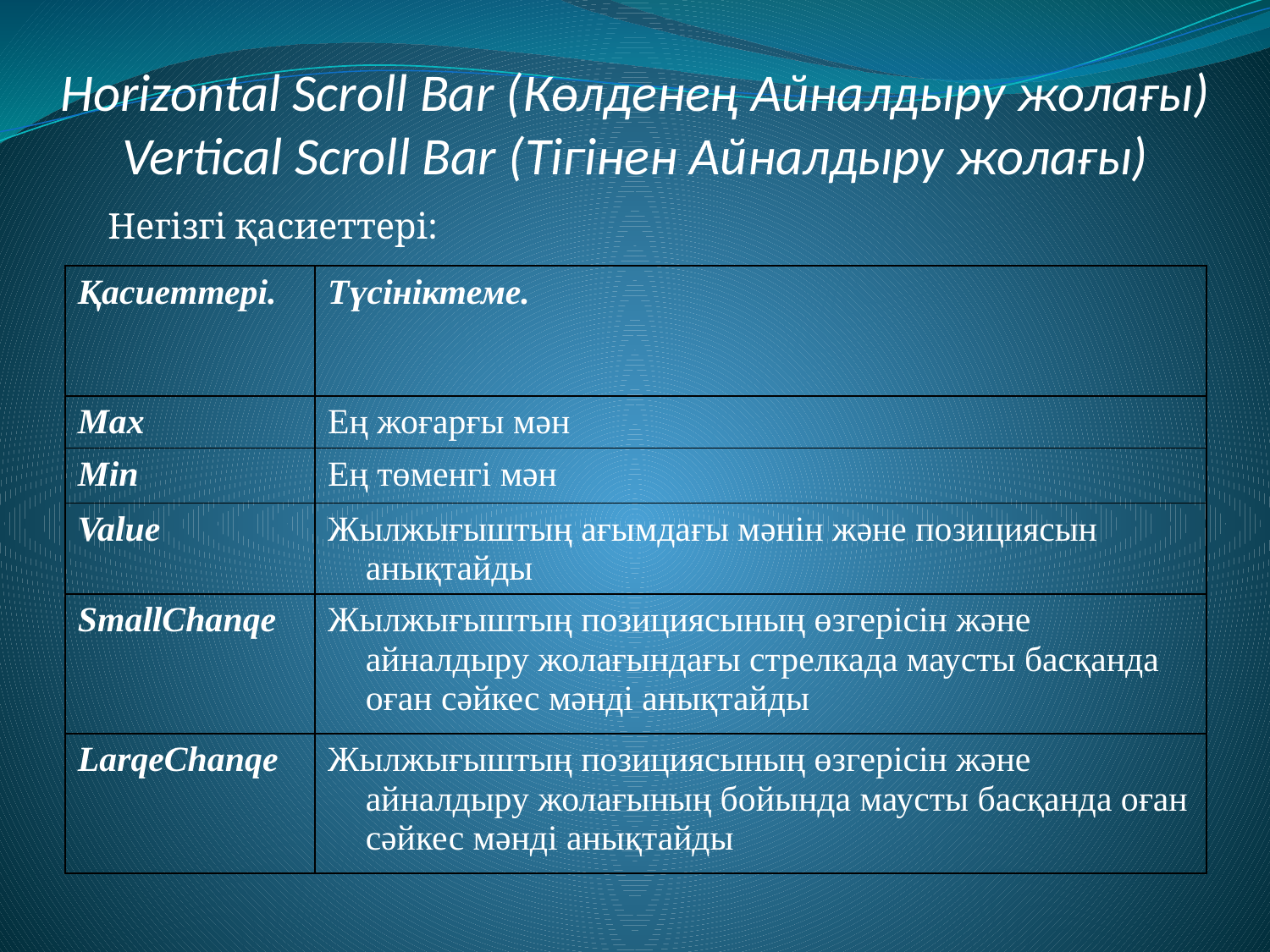

Horizontal Scroll Bar (Көлденең Айналдыру жолағы)
Vertical Scroll Bar (Тігінен Айналдыру жолағы)
Негізгі қасиеттері:
| Қасиеттері. | Түсініктеме. |
| --- | --- |
| Max | Ең жоғарғы мән |
| Min | Ең төменгі мән |
| Value | Жылжығыштың ағымдағы мәнін және позициясын анықтайды |
| SmallChanqe | Жылжығыштың позициясының өзгерісін және айналдыру жолағындағы стрелкада маусты басқанда оған сәйкес мәнді анықтайды |
| LarqeChanqe | Жылжығыштың позициясының өзгерісін және айналдыру жолағының бойында маусты басқанда оған сәйкес мәнді анықтайды |